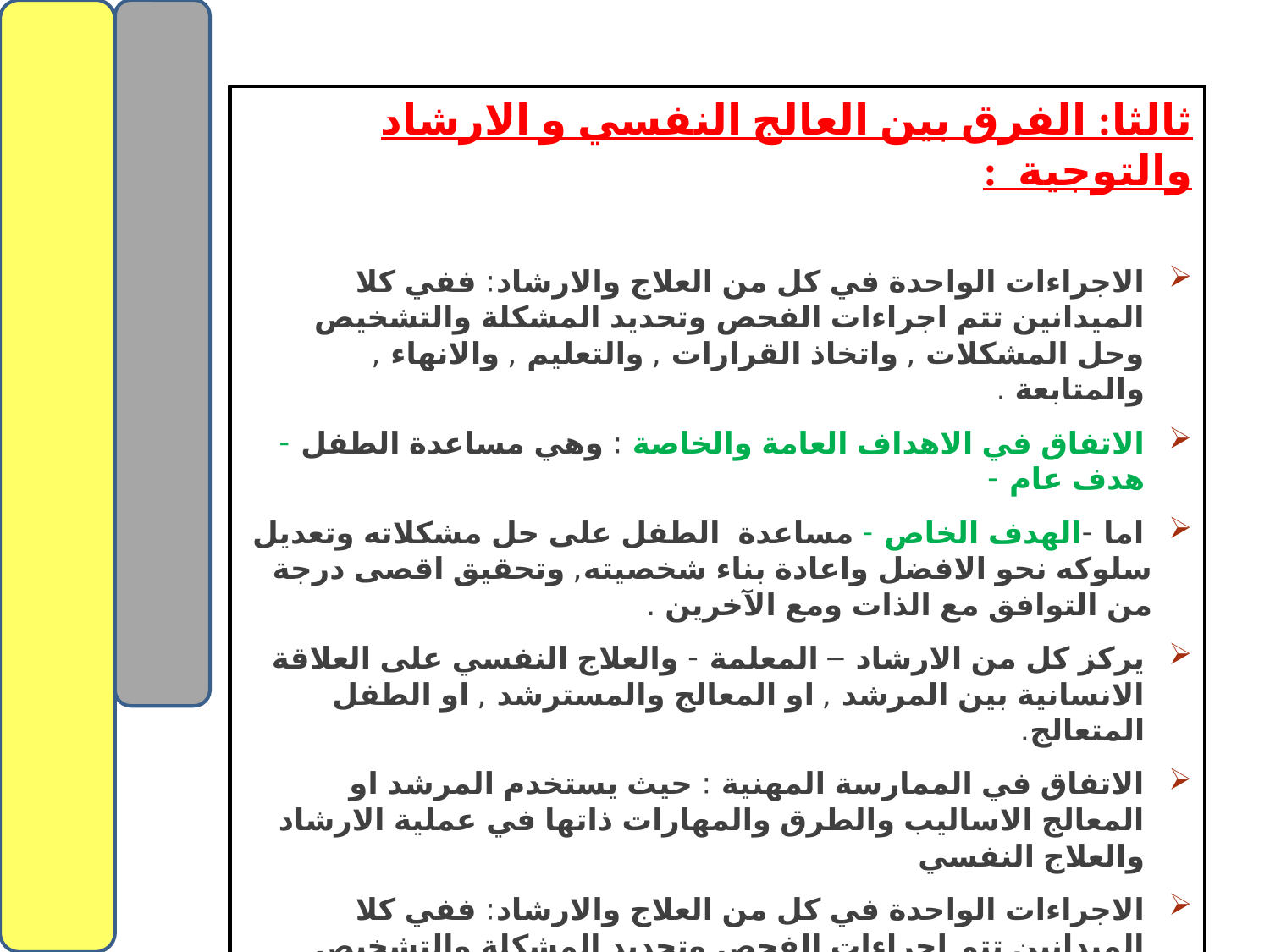

ثالثا: الفرق بين العالج النفسي و الارشاد والتوجية  :

الاجراءات الواحدة في كل من العلاج والارشاد: ففي كلا الميدانين تتم اجراءات الفحص وتحديد المشكلة والتشخيص وحل المشكلات , واتخاذ القرارات , والتعليم , والانهاء , والمتابعة .
الاتفاق في الاهداف العامة والخاصة : وهي مساعدة الطفل -هدف عام -
 اما -الهدف الخاص - مساعدة  الطفل على حل مشكلاته وتعديل سلوكه نحو الافضل واعادة بناء شخصيته, وتحقيق اقصى درجة من التوافق مع الذات ومع الآخرين .
يركز كل من الارشاد – المعلمة - والعلاج النفسي على العلاقة الانسانية بين المرشد , او المعالج والمسترشد , او الطفل المتعالج.
الاتفاق في الممارسة المهنية : حيث يستخدم المرشد او المعالج الاساليب والطرق والمهارات ذاتها في عملية الارشاد والعلاج النفسي
الاجراءات الواحدة في كل من العلاج والارشاد: ففي كلا الميدانين تتم اجراءات الفحص وتحديد المشكلة والتشخيص وحل المشكلات , واتخاذ القرارات , والتعليم , والانهاء , والمتابعة .
النظريات  التي يتم الاستعانة بها واحدة : فنظريات الارشاد والعلاج النفسي هي نفس النظريات التي تمثل اتجاها فكريا معينا .